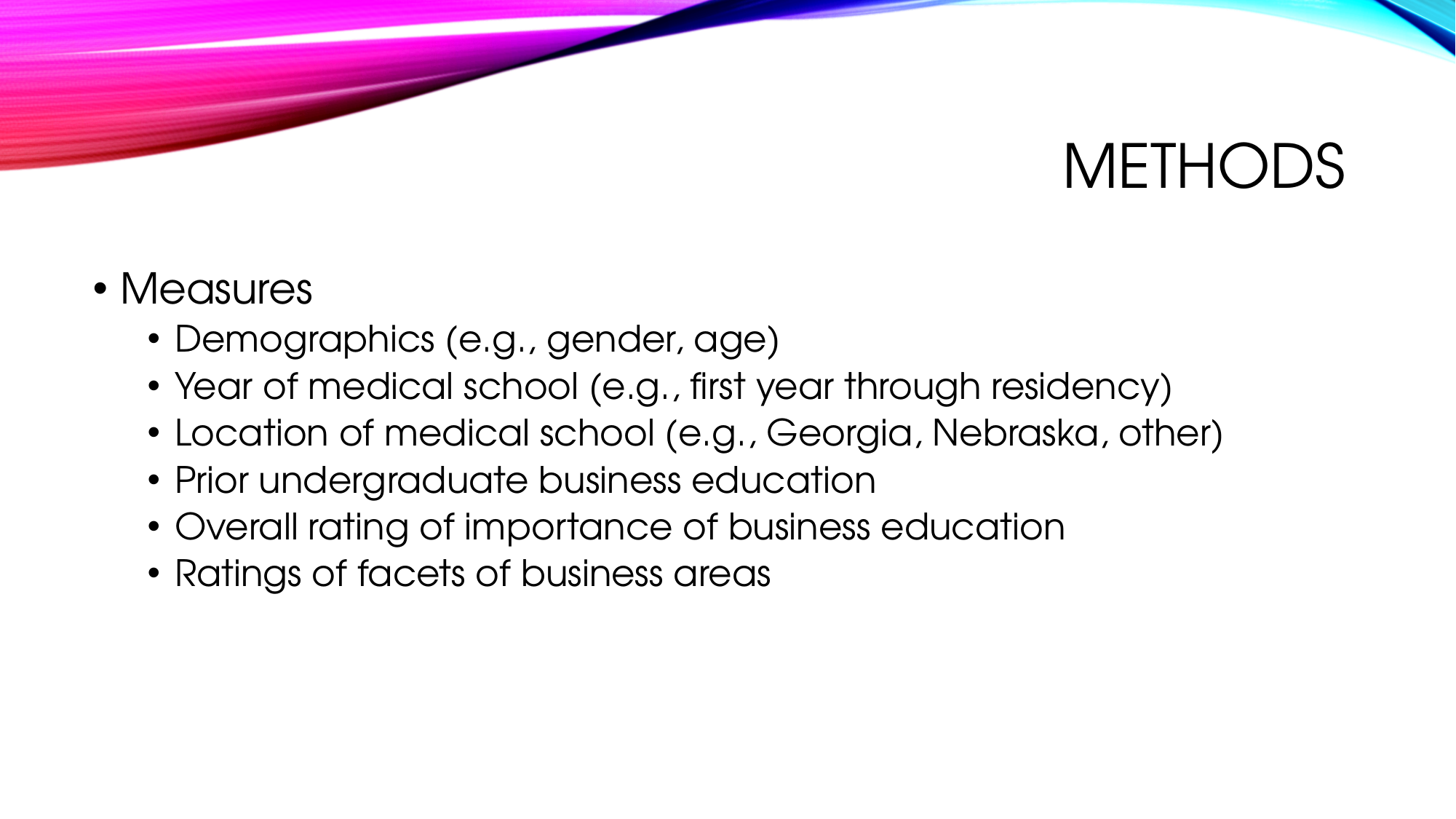

# Methods
Measures
Demographics (e.g., gender, age)
Year of medical school (e.g., first year through residency)
Location of medical school (e.g., Georgia, Nebraska, other)
Prior undergraduate business education
Overall rating of importance of business education
Ratings of facets of business areas